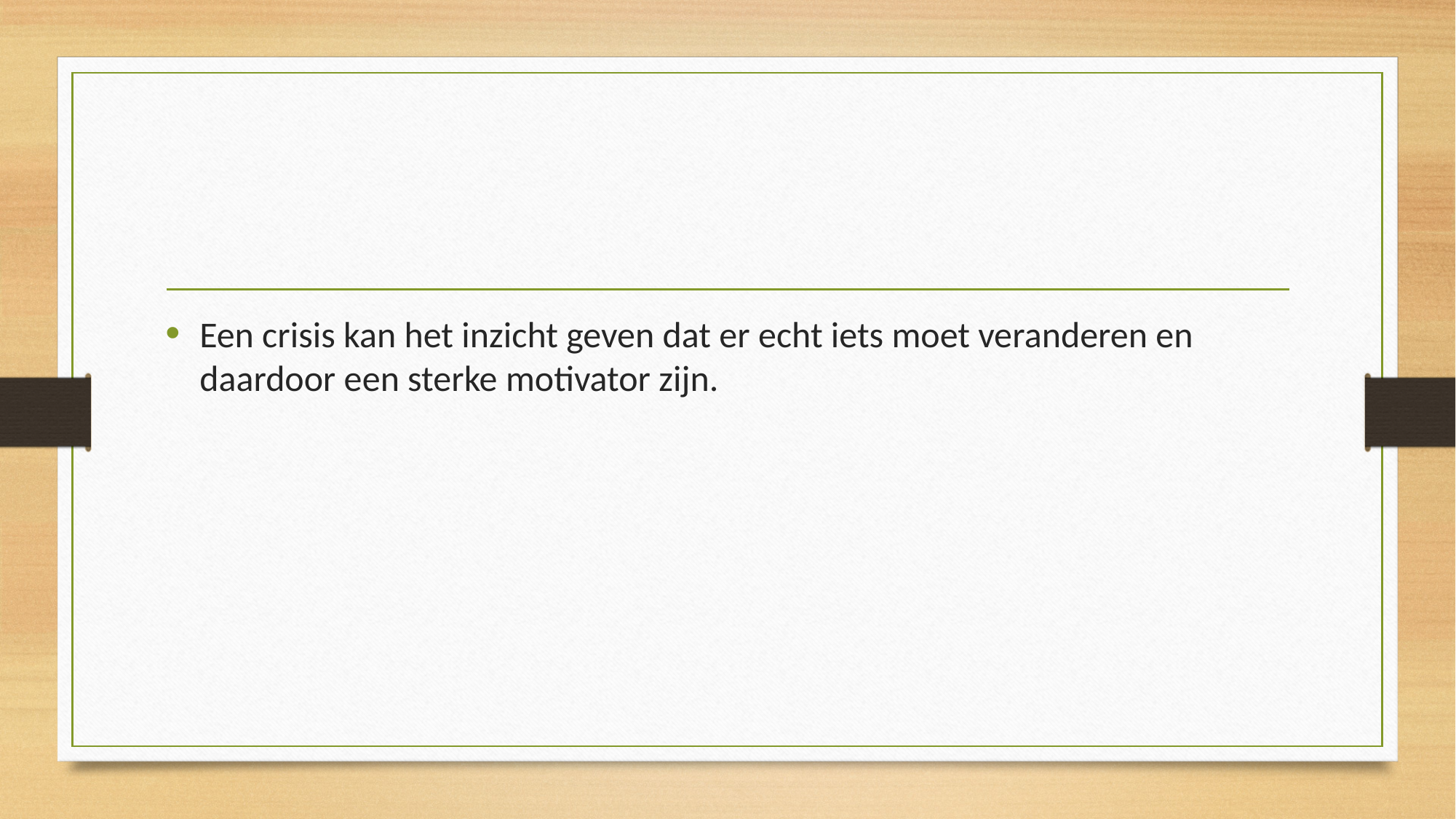

#
Een crisis kan het inzicht geven dat er echt iets moet veranderen en daardoor een sterke motivator zijn.